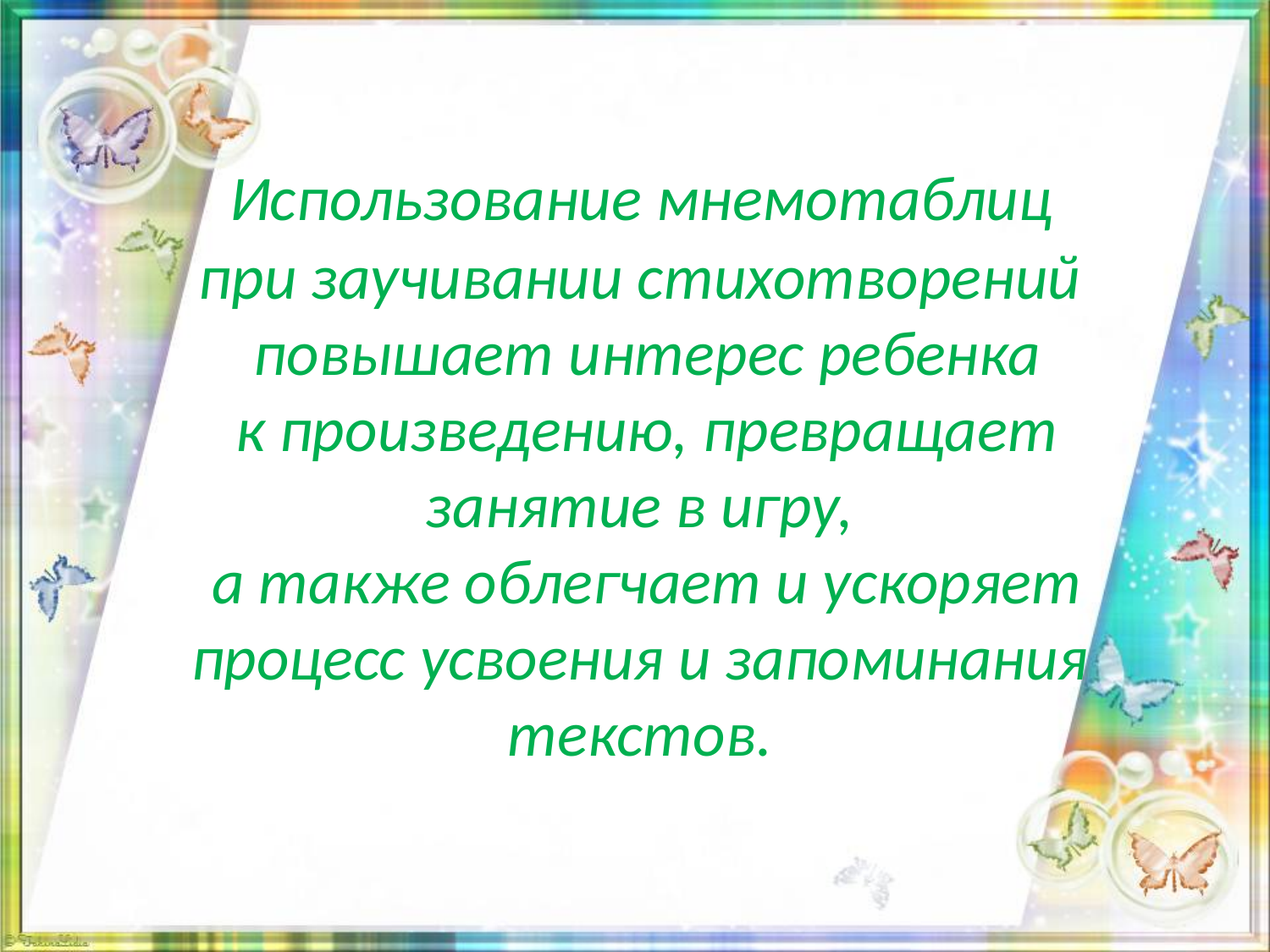

# Использование мнемотаблиц при заучивании стихотворений  повышает интерес ребенка к произведению, превращает занятие в игру, а также облегчает и ускоряет процесс усвоения и запоминания текстов.